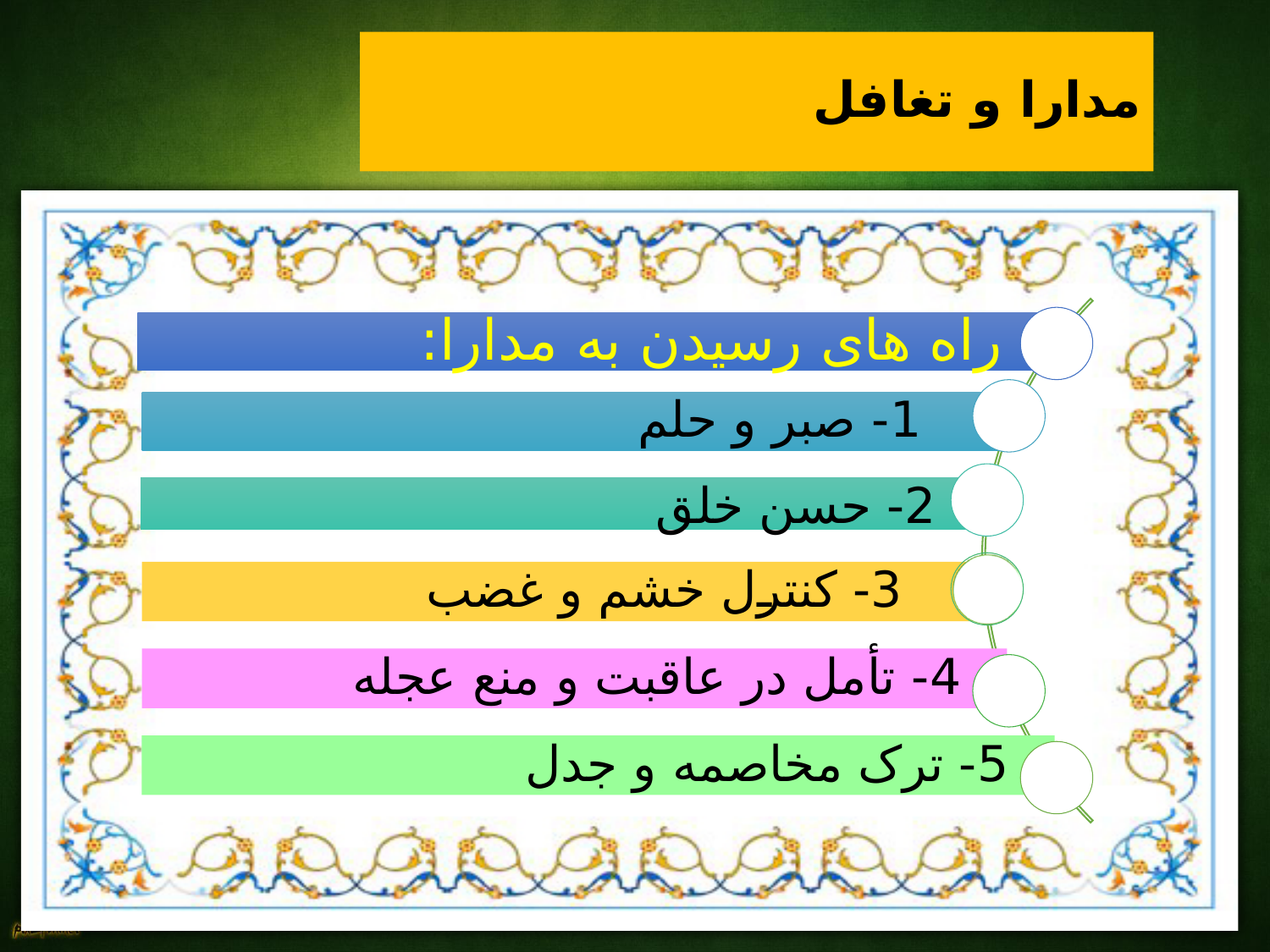

مدارا و تغافل

راه های رسیدن به مدارا:
   1- صبر و حلم
2- حسن خلق
   3- کنترل خشم و غضب
4- تأمل در عاقبت و منع عجله
5- ترک مخاصمه و جدل